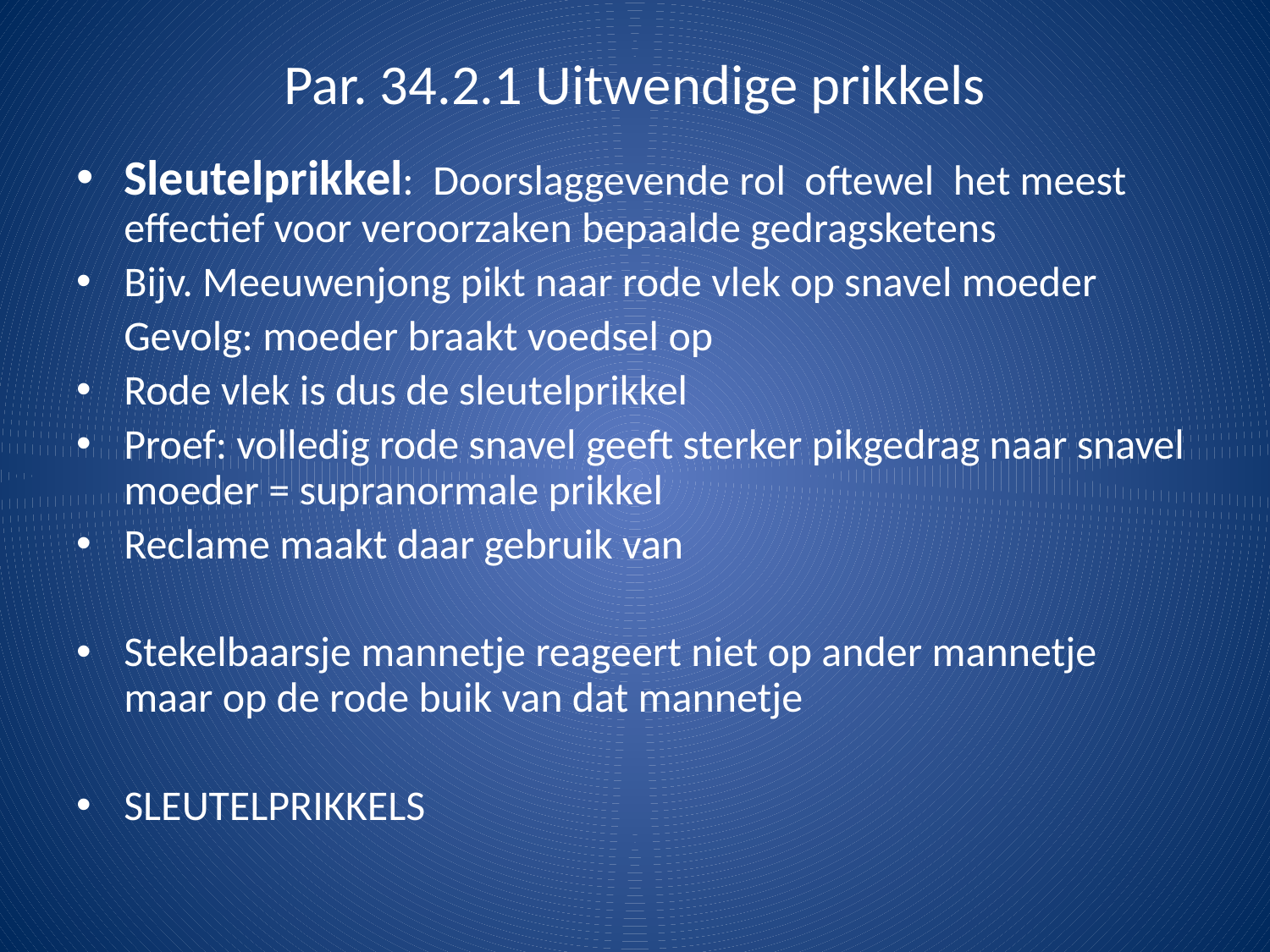

# Par. 34.2.1 Uitwendige prikkels
Sleutelprikkel:  Doorslaggevende rol  oftewel  het meest effectief voor veroorzaken bepaalde gedragsketens
Bijv. Meeuwenjong pikt naar rode vlek op snavel moeder
	Gevolg: moeder braakt voedsel op
Rode vlek is dus de sleutelprikkel
Proef: volledig rode snavel geeft sterker pikgedrag naar snavel moeder = supranormale prikkel
Reclame maakt daar gebruik van

Stekelbaarsje mannetje reageert niet op ander mannetje maar op de rode buik van dat mannetje

SLEUTELPRIKKELS